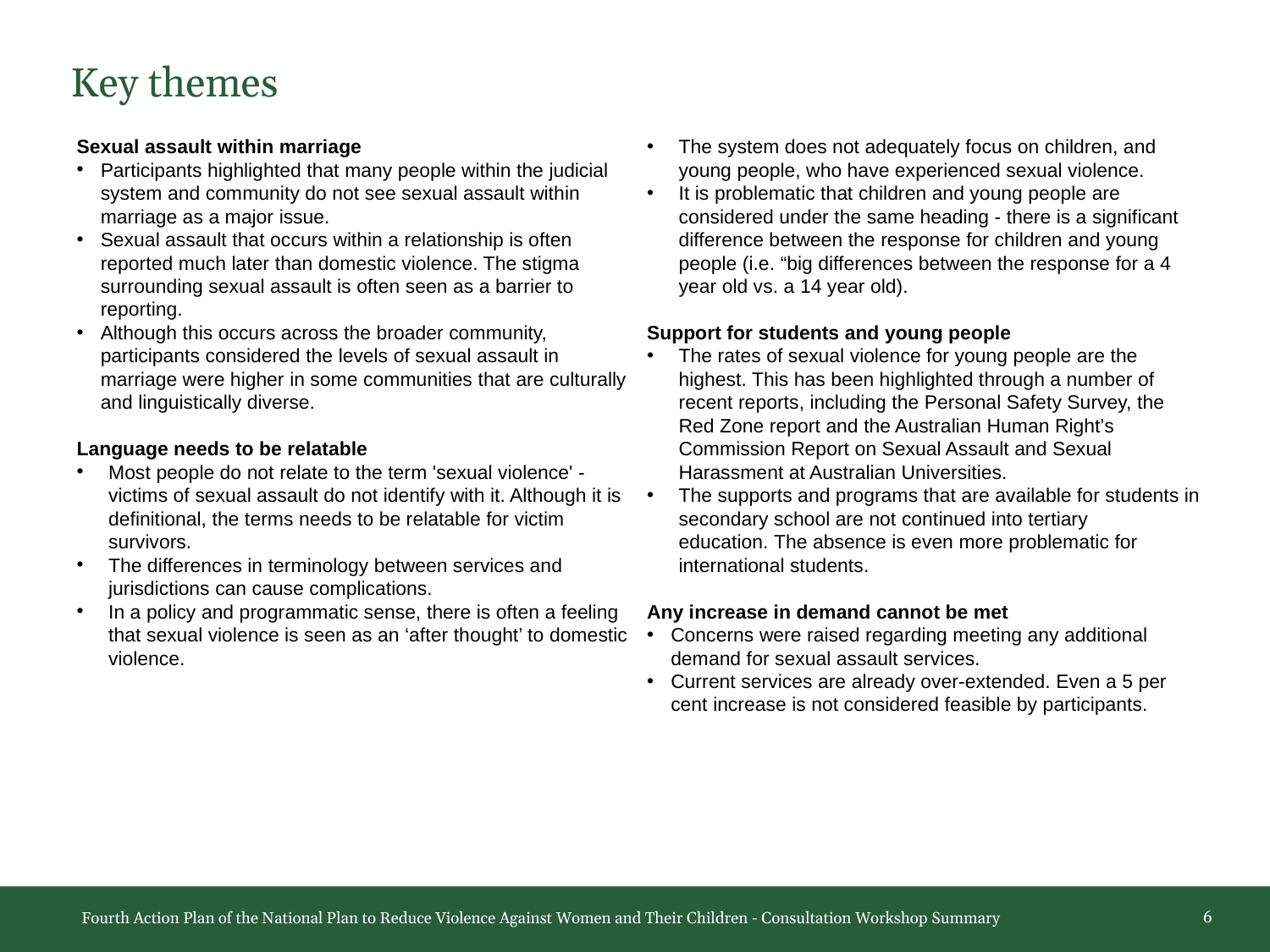

# Key themes
Sexual assault within marriage
Participants highlighted that many people within the judicial system and community do not see sexual assault within marriage as a major issue.
Sexual assault that occurs within a relationship is often reported much later than domestic violence. The stigma surrounding sexual assault is often seen as a barrier to reporting.
Although this occurs across the broader community, participants considered the levels of sexual assault in marriage were higher in some communities that are culturally and linguistically diverse.

Language needs to be relatable
Most people do not relate to the term 'sexual violence' - victims of sexual assault do not identify with it. Although it is definitional, the terms needs to be relatable for victim survivors.
The differences in terminology between services and jurisdictions can cause complications.
In a policy and programmatic sense, there is often a feeling that sexual violence is seen as an ‘after thought’ to domestic violence.

Children are disproportionately affected
The system does not adequately focus on children, and young people, who have experienced sexual violence.
It is problematic that children and young people are considered under the same heading - there is a significant difference between the response for children and young people (i.e. “big differences between the response for a 4 year old vs. a 14 year old).

Support for students and young people
The rates of sexual violence for young people are the highest. This has been highlighted through a number of recent reports, including the Personal Safety Survey, the Red Zone report and the Australian Human Right’s Commission Report on Sexual Assault and Sexual Harassment at Australian Universities.
The supports and programs that are available for students in secondary school are not continued into tertiary education. The absence is even more problematic for international students.

Any increase in demand cannot be met
Concerns were raised regarding meeting any additional demand for sexual assault services.
Current services are already over-extended. Even a 5 per cent increase is not considered feasible by participants.
Fourth Action Plan of the National Plan to Reduce Violence Against Women and Their Children - Consultation Workshop Summary
6